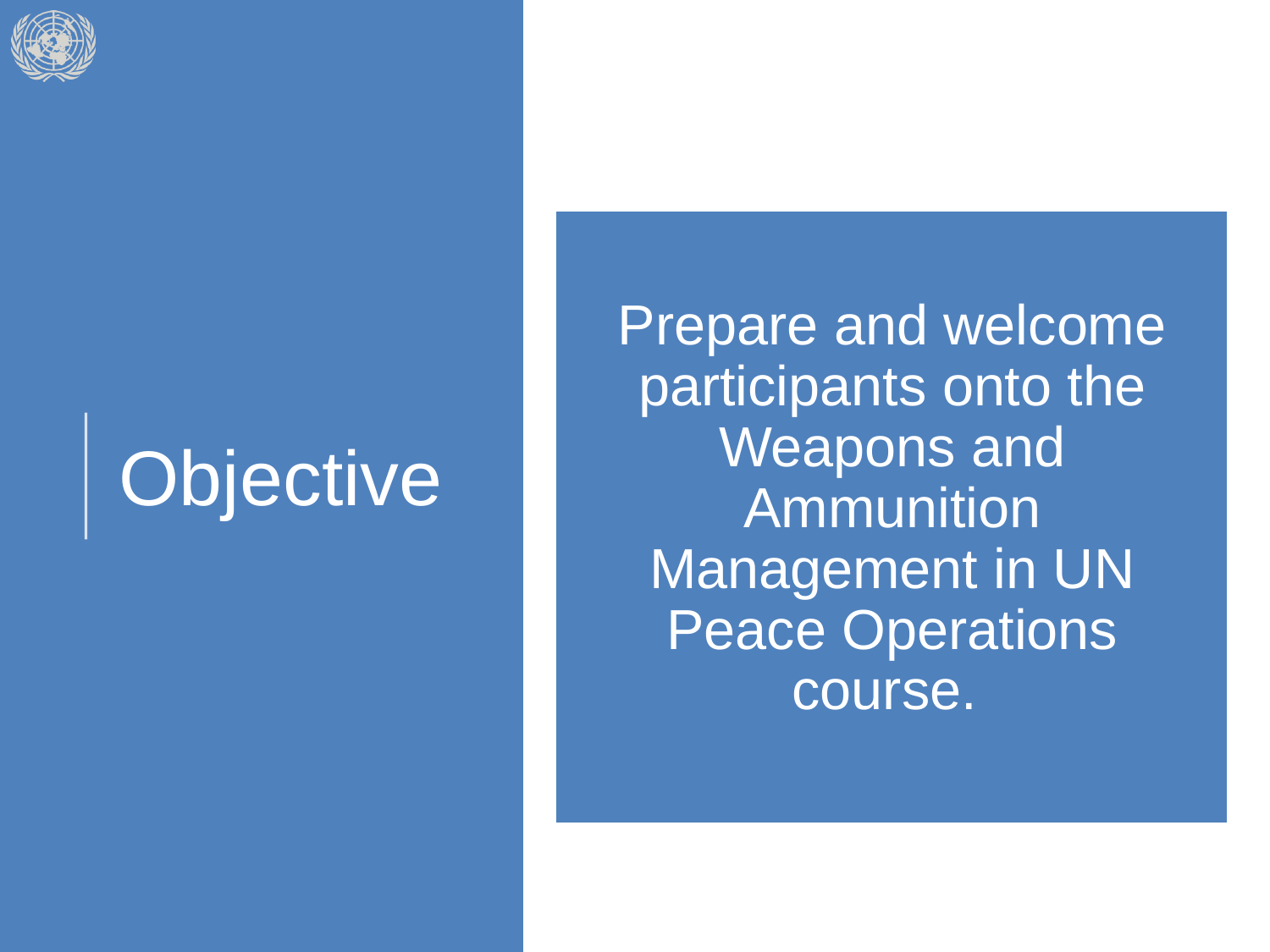

# Objective

Prepare and welcome participants onto the Weapons and Ammunition Management in UN Peace Operations course.